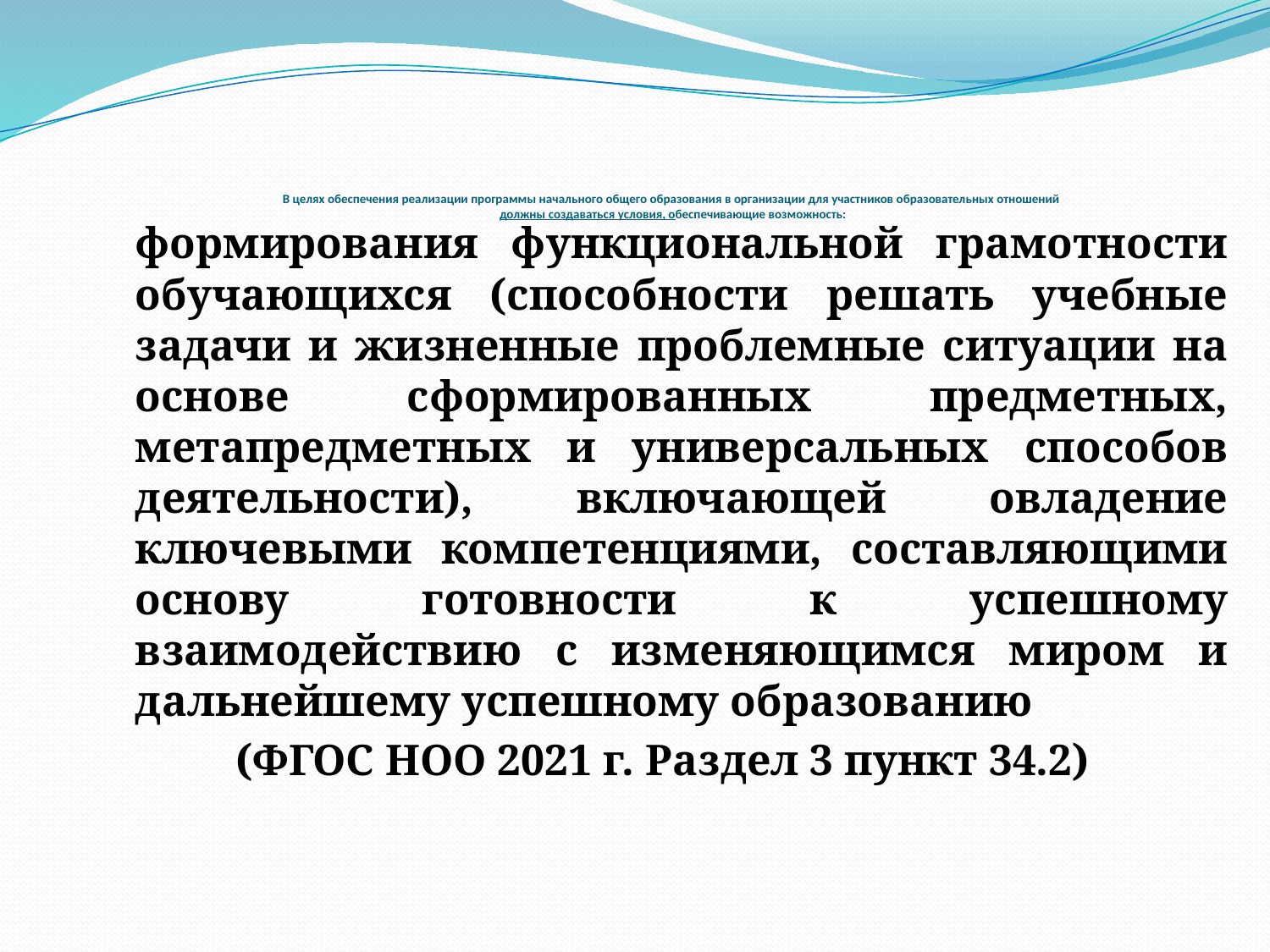

# В целях обеспечения реализации программы начального общего образования в организации для участников образовательных отношений должны создаваться условия, обеспечивающие возможность:
	формирования функциональной грамотности обучающихся (способности решать учебные задачи и жизненные проблемные ситуации на основе сформированных предметных, метапредметных и универсальных способов деятельности), включающей овладение ключевыми компетенциями, составляющими основу готовности к успешному взаимодействию с изменяющимся миром и дальнейшему успешному образованию
(ФГОС НОО 2021 г. Раздел 3 пункт 34.2)